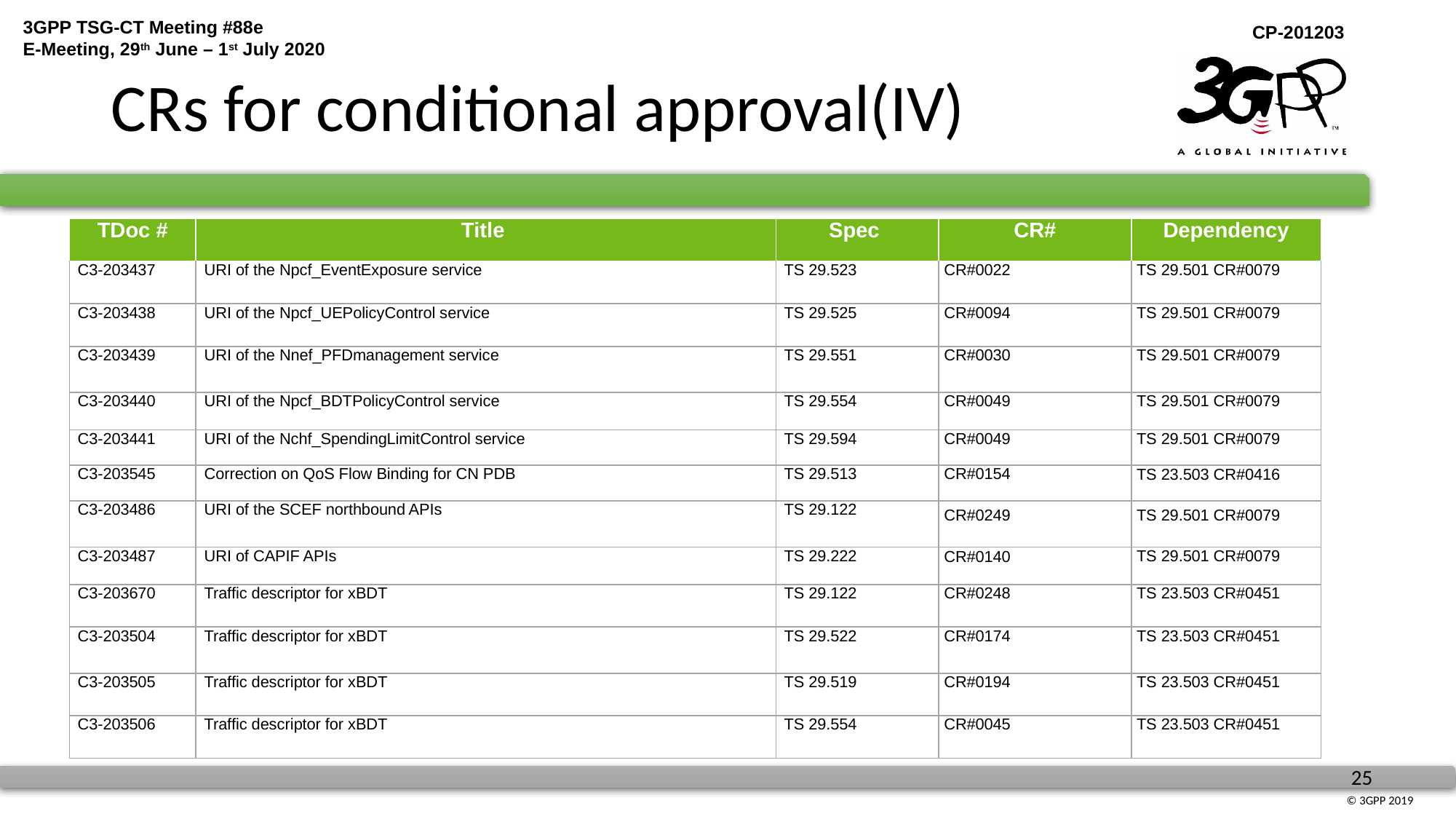

# CRs for conditional approval(IV)
| TDoc # | Title | Spec | CR# | Dependency |
| --- | --- | --- | --- | --- |
| C3-203437 | URI of the Npcf\_EventExposure service | TS 29.523 | CR#0022 | TS 29.501 CR#0079 |
| C3-203438 | URI of the Npcf\_UEPolicyControl service | TS 29.525 | CR#0094 | TS 29.501 CR#0079 |
| C3-203439 | URI of the Nnef\_PFDmanagement service | TS 29.551 | CR#0030 | TS 29.501 CR#0079 |
| C3-203440 | URI of the Npcf\_BDTPolicyControl service | TS 29.554 | CR#0049 | TS 29.501 CR#0079 |
| C3-203441 | URI of the Nchf\_SpendingLimitControl service | TS 29.594 | CR#0049 | TS 29.501 CR#0079 |
| C3-203545 | Correction on QoS Flow Binding for CN PDB | TS 29.513 | CR#0154 | TS 23.503 CR#0416 |
| C3-203486 | URI of the SCEF northbound APIs | TS 29.122 | CR#0249 | TS 29.501 CR#0079 |
| C3-203487 | URI of CAPIF APIs | TS 29.222 | CR#0140 | TS 29.501 CR#0079 |
| C3-203670 | Traffic descriptor for xBDT | TS 29.122 | CR#0248 | TS 23.503 CR#0451 |
| C3-203504 | Traffic descriptor for xBDT | TS 29.522 | CR#0174 | TS 23.503 CR#0451 |
| C3-203505 | Traffic descriptor for xBDT | TS 29.519 | CR#0194 | TS 23.503 CR#0451 |
| C3-203506 | Traffic descriptor for xBDT | TS 29.554 | CR#0045 | TS 23.503 CR#0451 |